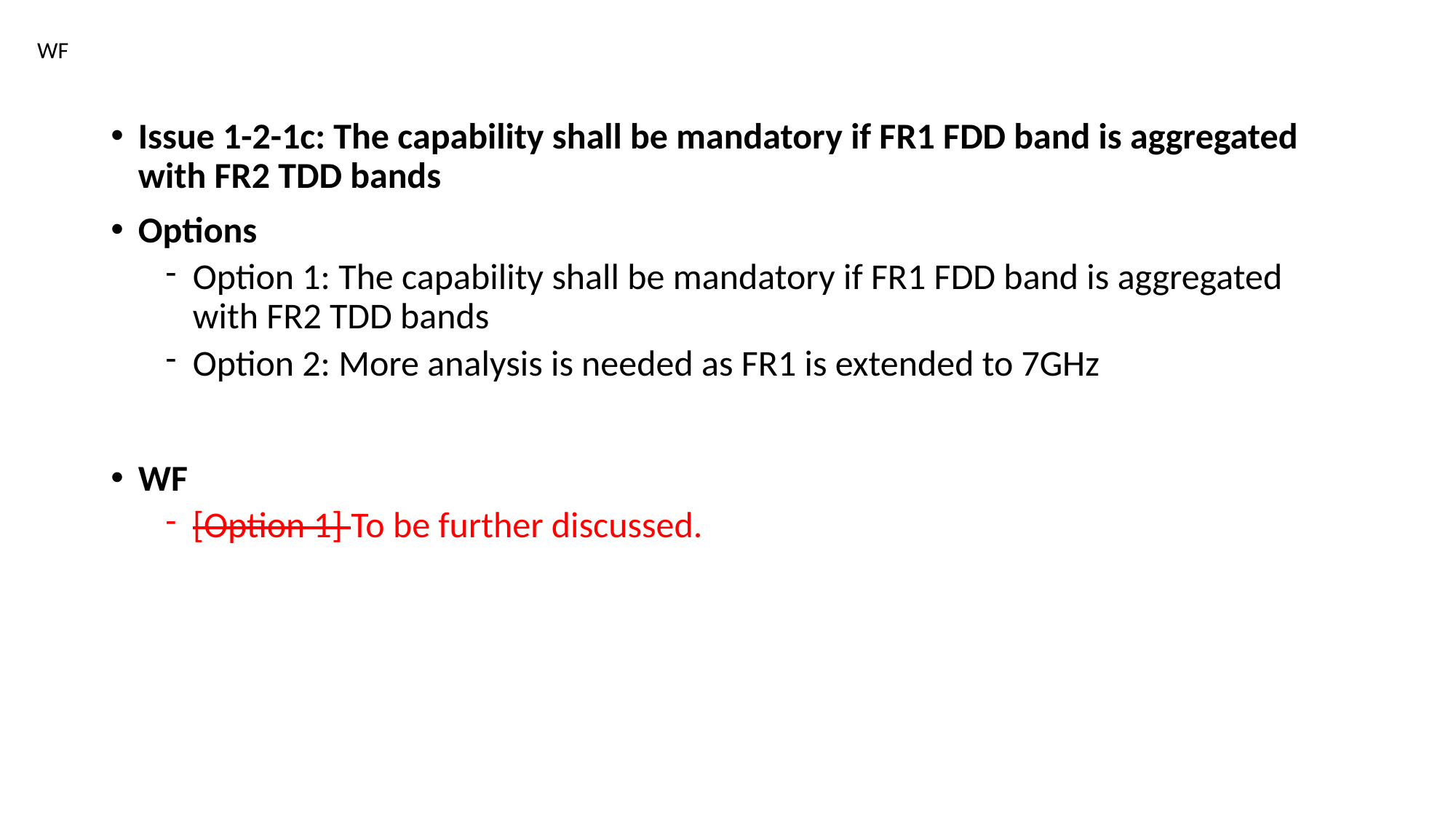

# WF
Issue 1-2-1c: The capability shall be mandatory if FR1 FDD band is aggregated with FR2 TDD bands
Options
Option 1: The capability shall be mandatory if FR1 FDD band is aggregated with FR2 TDD bands
Option 2: More analysis is needed as FR1 is extended to 7GHz

WF
[Option 1] To be further discussed.